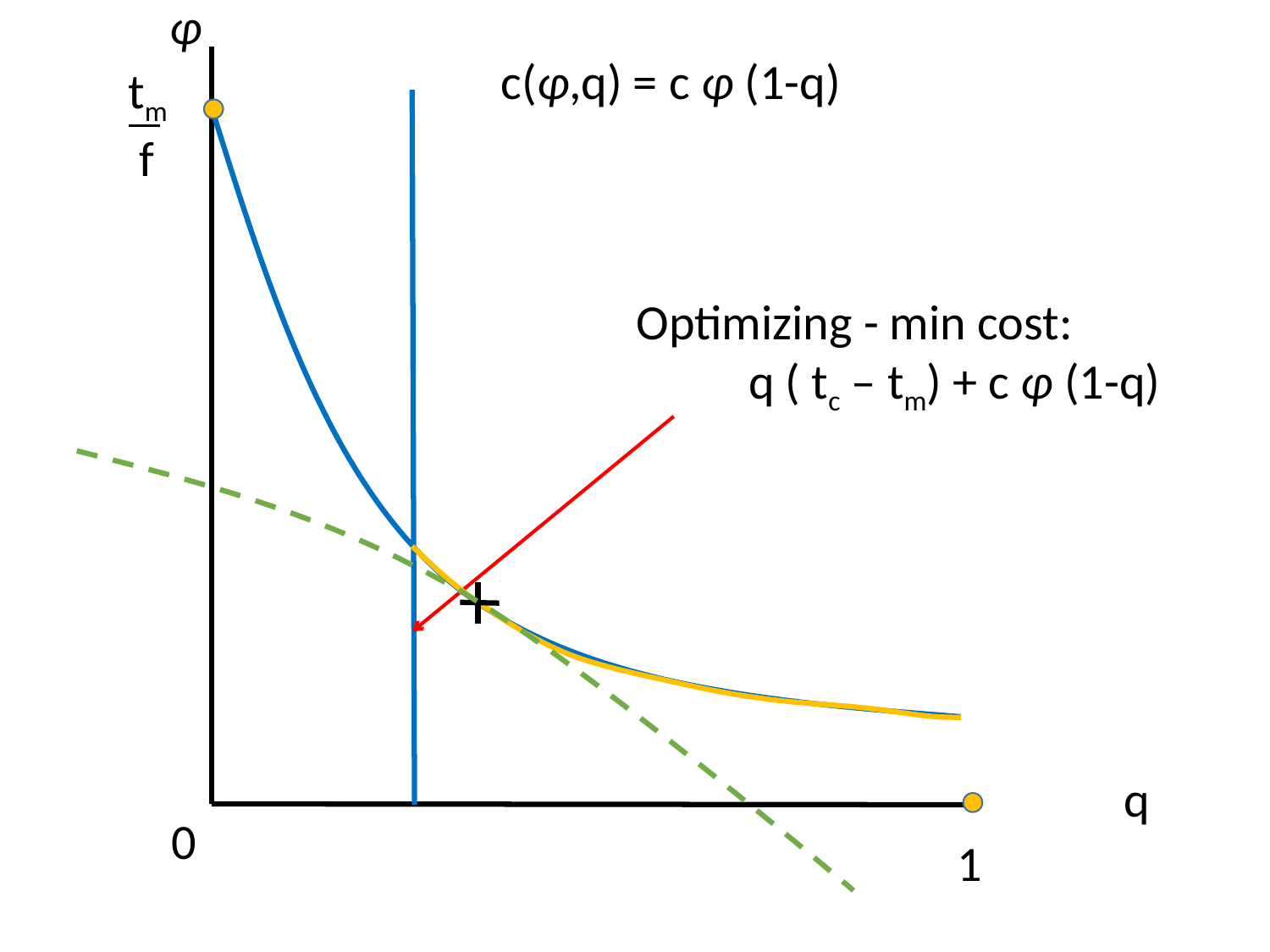

φ
c(φ,q) = c φ (1-q)
tm
 f

Optimizing - min cost:
          q ( tc – tm) + c φ (1-q)

q

0
1